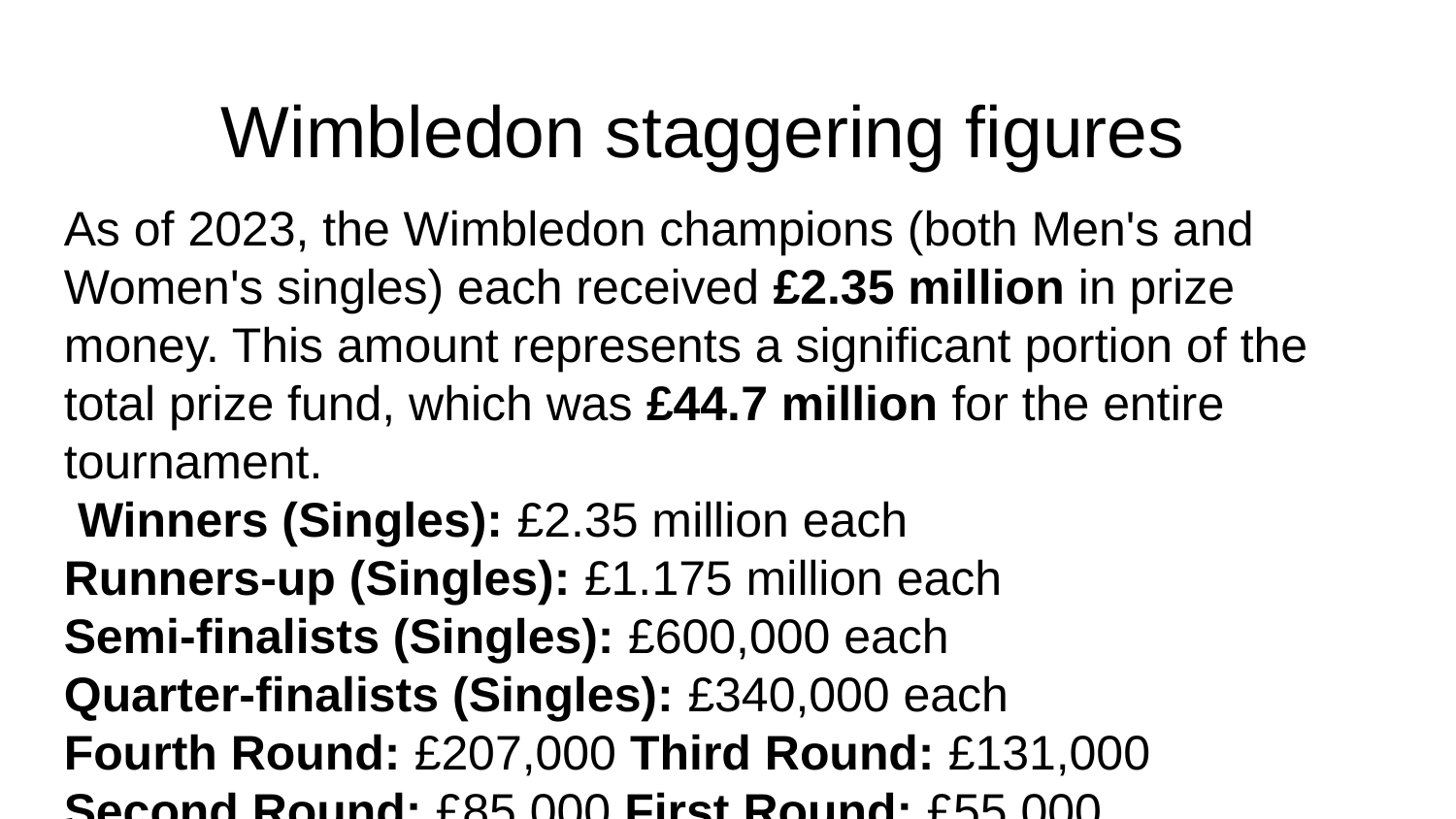

Wimbledon staggering figures
As of 2023, the Wimbledon champions (both Men's and Women's singles) each received £2.35 million in prize money. This amount represents a significant portion of the total prize fund, which was £44.7 million for the entire tournament.
 Winners (Singles): £2.35 million each
Runners-up (Singles): £1.175 million each
Semi-finalists (Singles): £600,000 each
Quarter-finalists (Singles): £340,000 each
Fourth Round: £207,000 Third Round: £131,000
Second Round: £85,000 First Round: £55,000